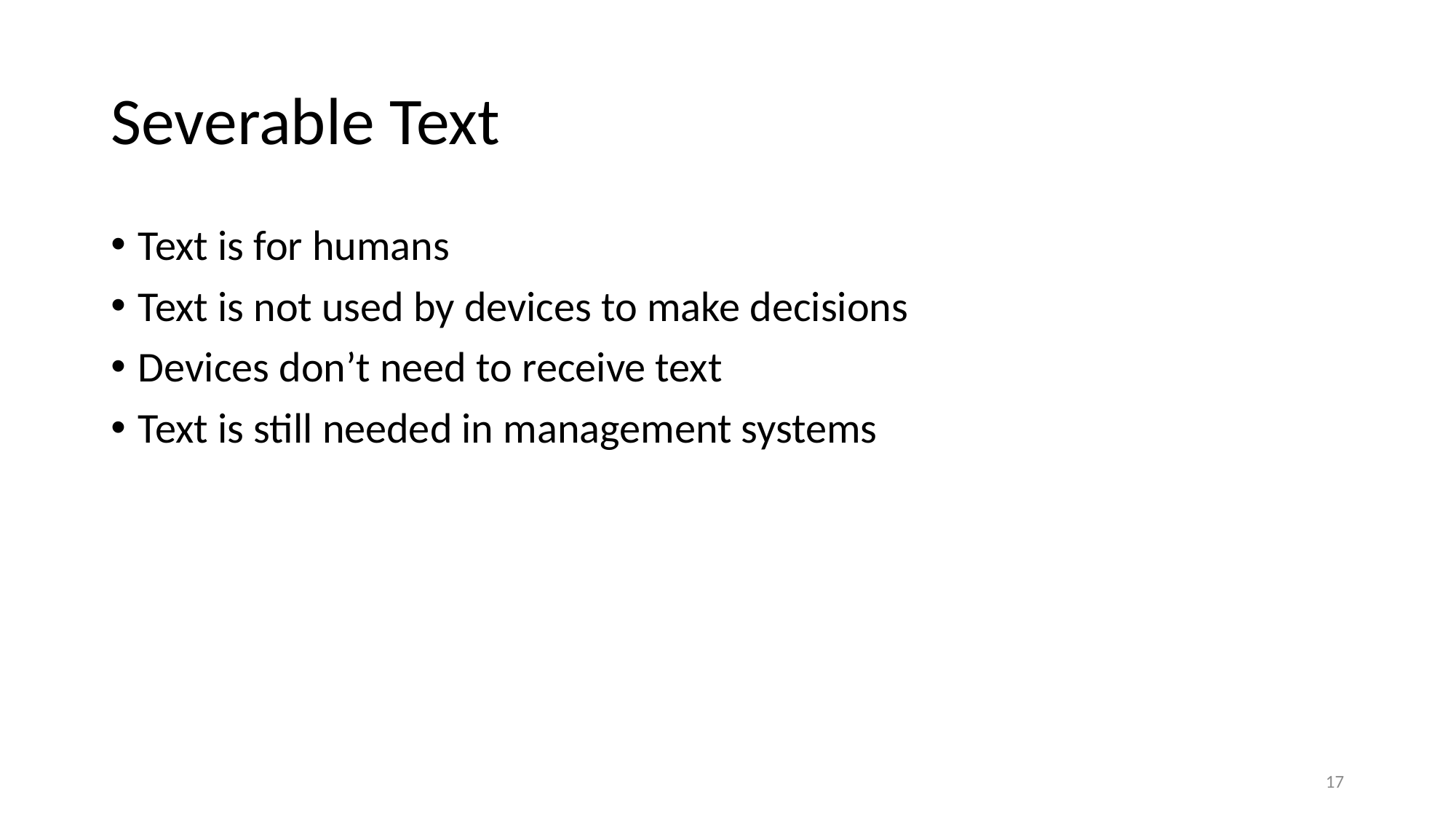

# Severable Text
Text is for humans
Text is not used by devices to make decisions
Devices don’t need to receive text
Text is still needed in management systems

17